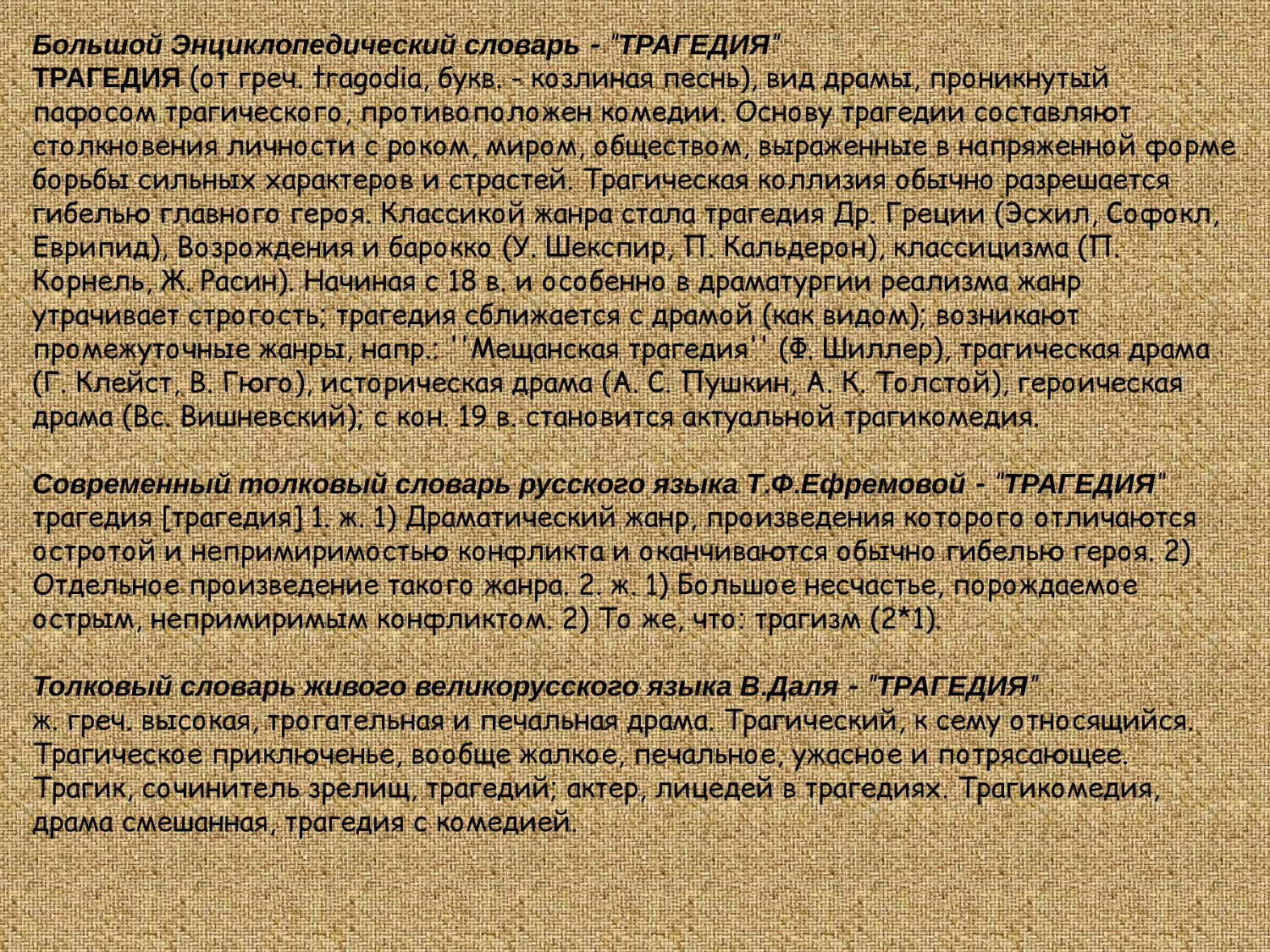

Большой Энциклопедический словарь - "ТРАГЕДИЯ"
ТРАГЕДИЯ (от греч. tragodia, букв. - козлиная песнь), вид драмы, проникнутый пафосом трагического, противоположен комедии. Основу трагедии составляют столкновения личности с роком, миром, обществом, выраженные в напряженной форме борьбы сильных характеров и страстей. Трагическая коллизия обычно разрешается гибелью главного героя. Классикой жанра стала трагедия Др. Греции (Эсхил, Софокл, Еврипид), Возрождения и барокко (У. Шекспир, П. Кальдерон), классицизма (П. Корнель, Ж. Расин). Начиная с 18 в. и особенно в драматургии реализма жанр утрачивает строгость; трагедия сближается с драмой (как видом); возникают промежуточные жанры, напр.: ''Мещанская трагедия'' (Ф. Шиллер), трагическая драма (Г. Клейст, В. Гюго), историческая драма (А. С. Пушкин, А. К. Толстой), героическая драма (Вс. Вишневский); с кон. 19 в. становится актуальной трагикомедия.

Современный толковый словарь русского языка Т.Ф.Ефремовой - "ТРАГЕДИЯ"
трагедия [трагедия] 1. ж. 1) Драматический жанр, произведения которого отличаются остротой и непримиримостью конфликта и оканчиваются обычно гибелью героя. 2) Отдельное произведение такого жанра. 2. ж. 1) Большое несчастье, порождаемое острым, непримиримым конфликтом. 2) То же, что: трагизм (2*1).

Толковый словарь живого великорусского языка В.Даля - "ТРАГЕДИЯ"
ж. греч. высокая, трогательная и печальная драма. Трагический, к сему относящийся. Трагическое приключенье, вообще жалкое, печальное, ужасное и потрясающее. Трагик, сочинитель зрелищ, трагедий; актер, лицедей в трагедиях. Трагикомедия, драма смешанная, трагедия с комедией.